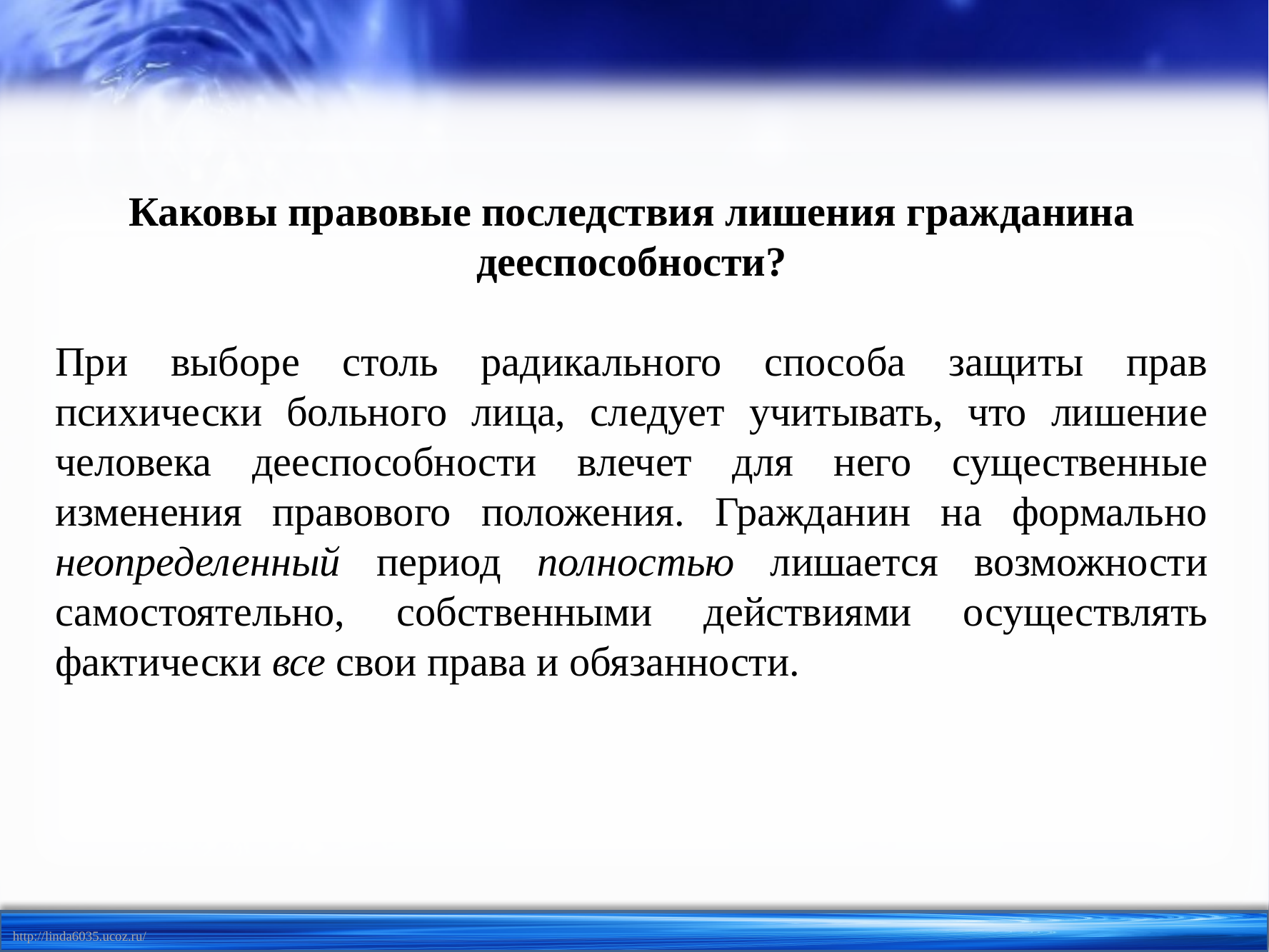

Каковы правовые последствия лишения гражданина дееспособности?

При выборе столь радикального способа защиты прав психически больного лица, следует учитывать, что лишение человека дееспособности влечет для него существенные изменения правового положения. Гражданин на формально неопределенный период полностью лишается возможности самостоятельно, собственными действиями осуществлять фактически все свои права и обязанности.